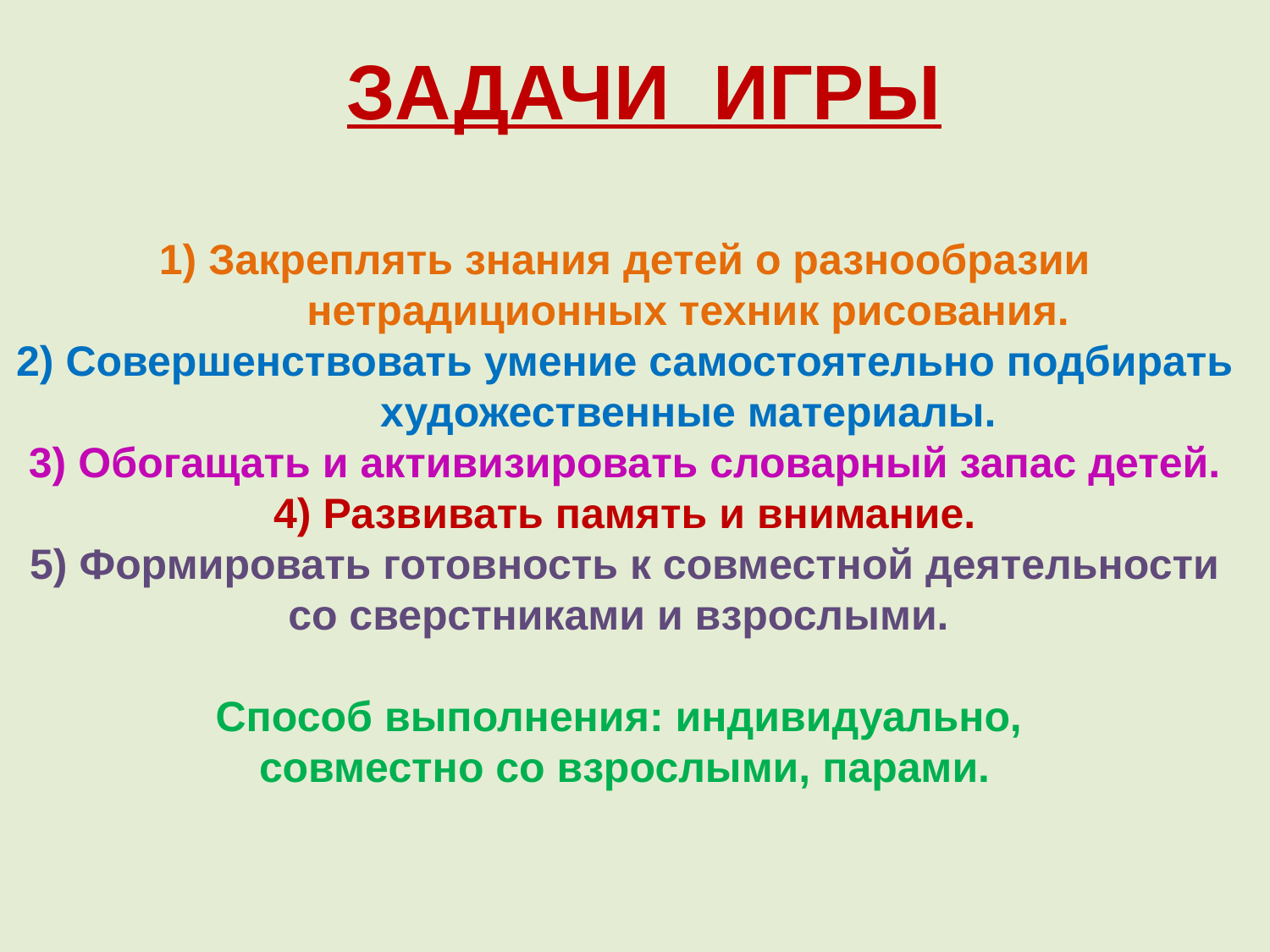

Задачи  игры
1) Закреплять знания детей о разнообразии нетрадиционных техник рисования.
2) Совершенствовать умение самостоятельно подбирать художественные материалы.
3) Обогащать и активизировать словарный запас детей.
4) Развивать память и внимание.
 5) Формировать готовность к совместной деятельности
со сверстниками и взрослыми.

Способ выполнения: индивидуально,
совместно со взрослыми, парами.